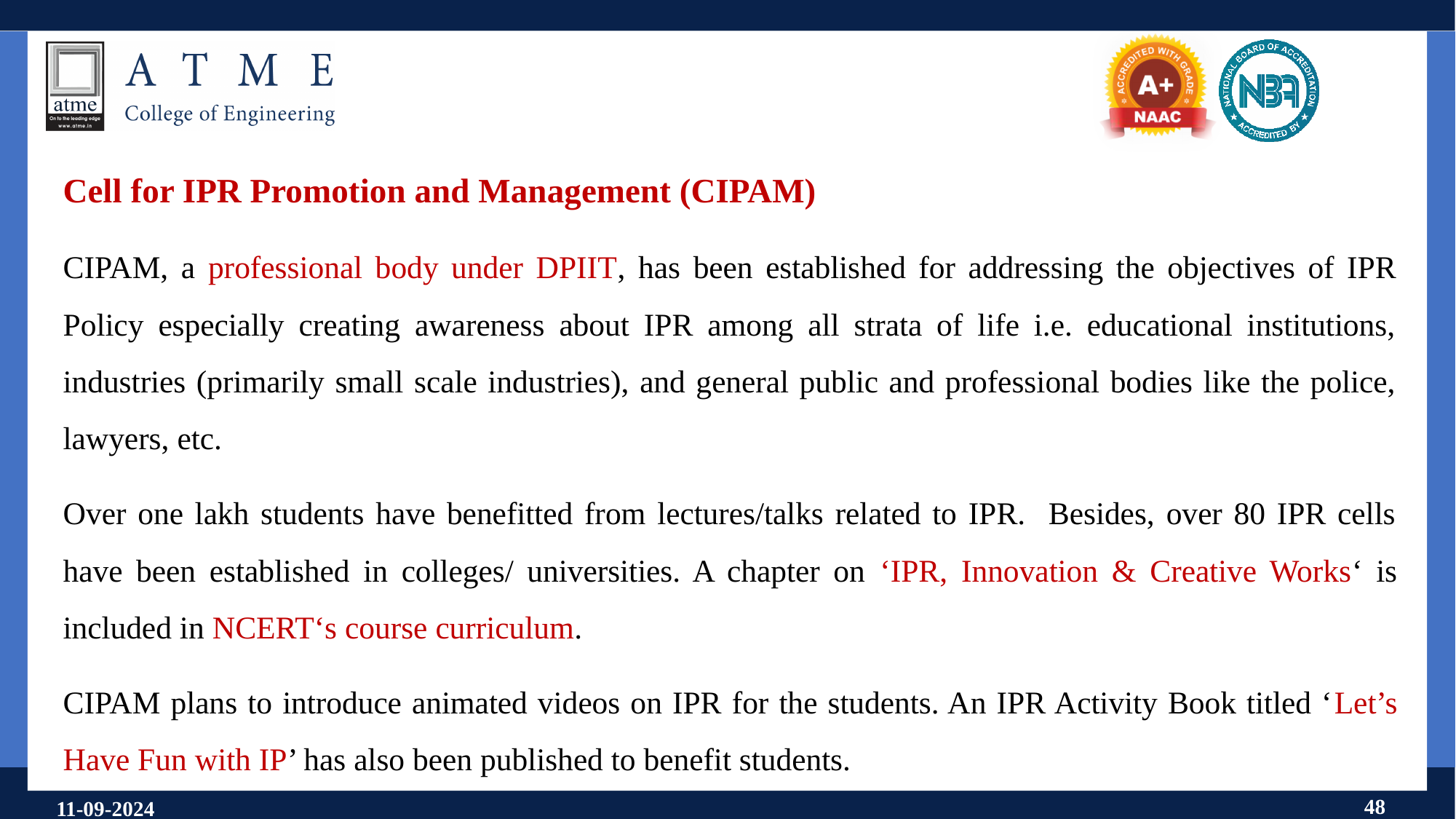

Cell for IPR Promotion and Management (CIPAM)
CIPAM, a professional body under DPIIT, has been established for addressing the objectives of IPR Policy especially creating awareness about IPR among all strata of life i.e. educational institutions, industries (primarily small scale industries), and general public and professional bodies like the police, lawyers, etc.
Over one lakh students have benefitted from lectures/talks related to IPR.  Besides, over 80 IPR cells have been established in colleges/ universities. A chapter on ‘IPR, Innovation & Creative Works‘ is included in NCERT‘s course curriculum.
CIPAM plans to introduce animated videos on IPR for the students. An IPR Activity Book titled ‘Let’s Have Fun with IP’ has also been published to benefit students.
48
11-09-2024